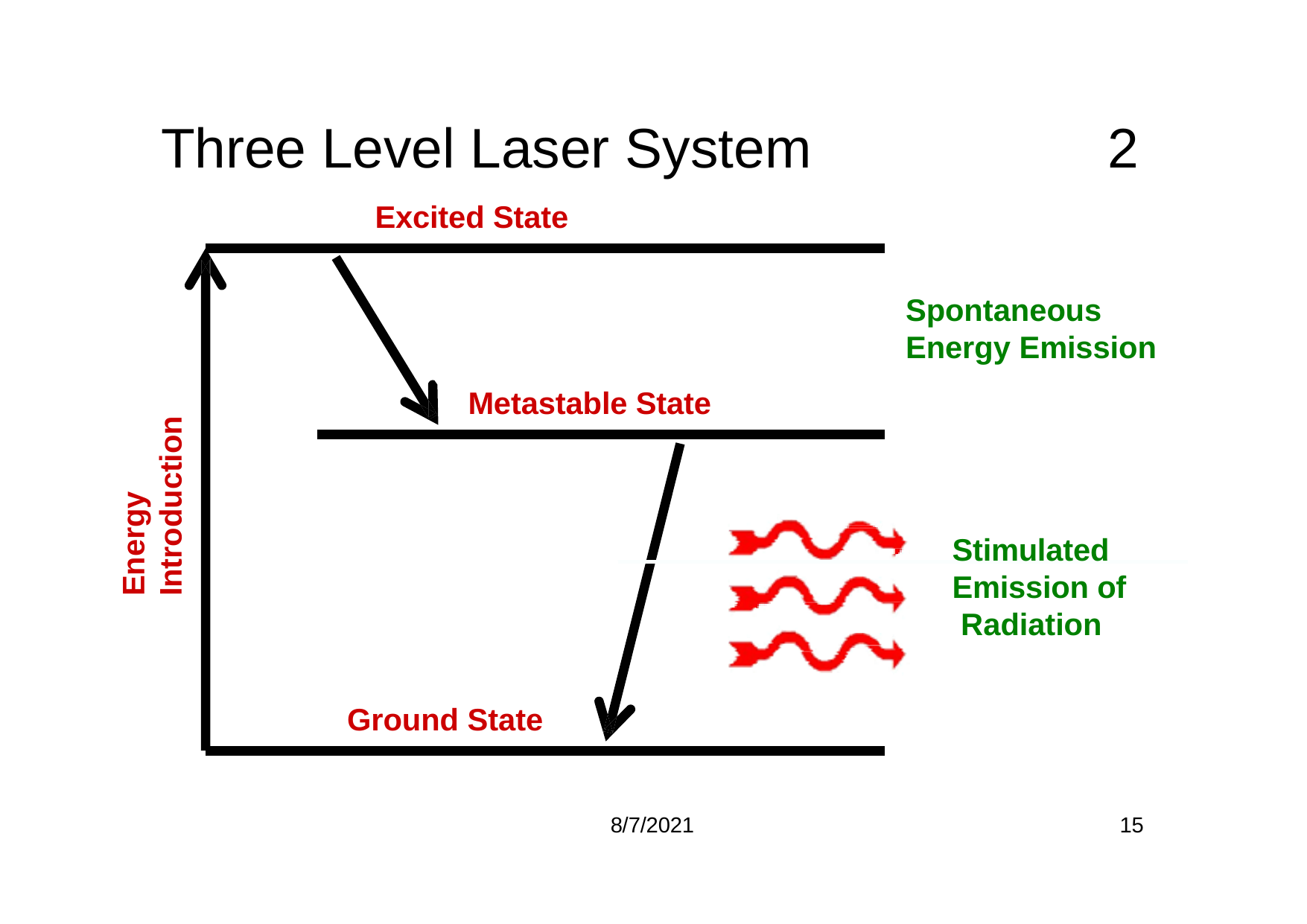

# Three Level Laser System
2
Excited State

Spontaneous  Energy Emission
Metastable State
Energy
Introduction

Stimulated  Emission of  Radiation

Ground State

8/7/2021
15